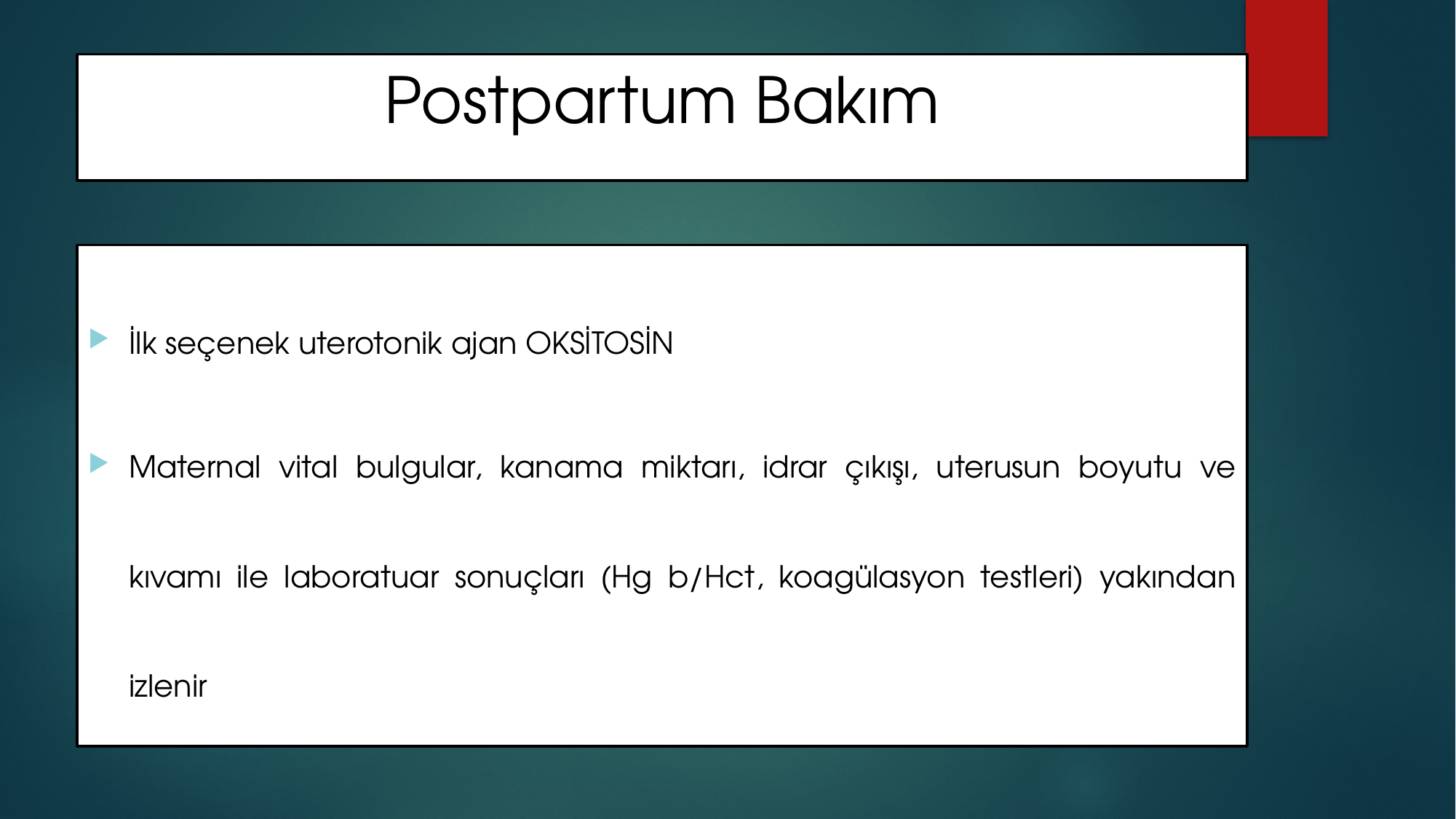

# Postpartum Bakım
İlk seçenek uterotonik ajan OKSİTOSİN
Maternal vital bulgular, kanama miktarı, idrar çıkışı, uterusun boyutu ve kıvamı ile laboratuar sonuçları (Hg b/Hct, koagülasyon testleri) yakından izlenir